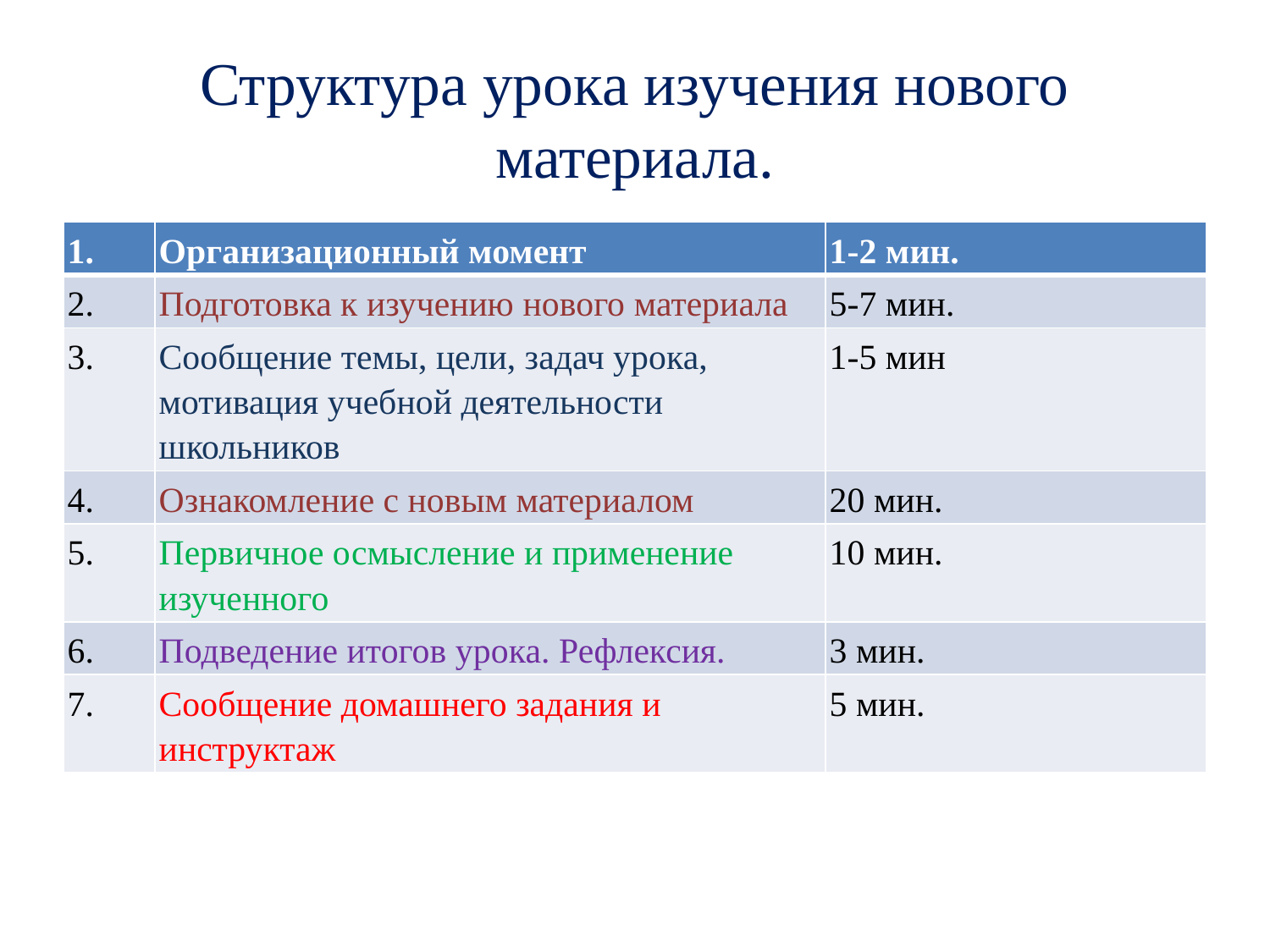

# Структура урока изучения нового материала.
| 1. | Организационный момент | 1-2 мин. |
| --- | --- | --- |
| 2. | Подготовка к изучению нового материала | 5-7 мин. |
| 3. | Сообщение темы, цели, задач урока, мотивация учебной деятельности школьников | 1-5 мин |
| 4. | Ознакомление с новым материалом | 20 мин. |
| 5. | Первичное осмысление и применение изученного | 10 мин. |
| 6. | Подведение итогов урока. Рефлексия. | 3 мин. |
| 7. | Сообщение домашнего задания и инструктаж | 5 мин. |